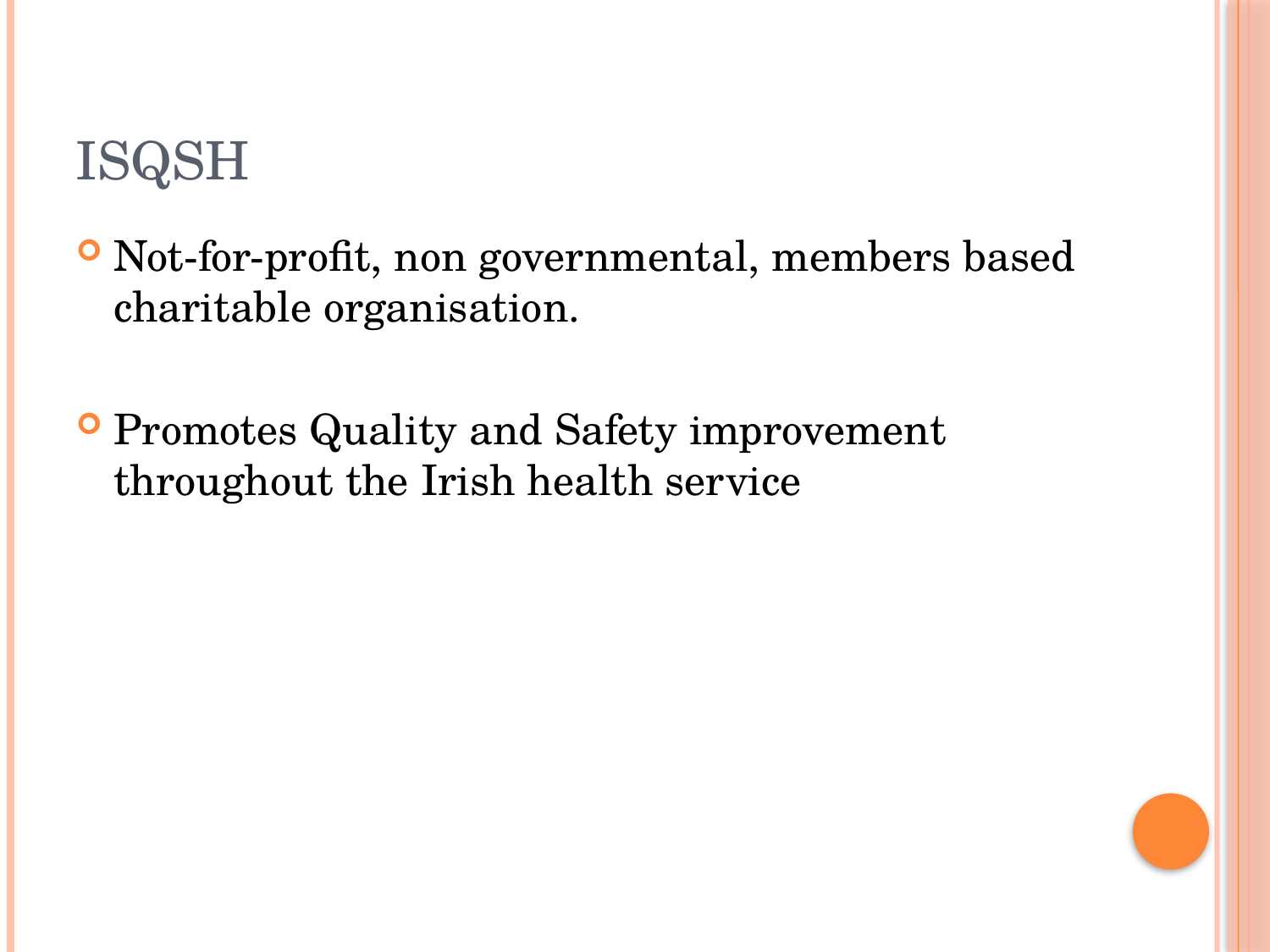

# ISQSH
Not-for-profit, non governmental, members based charitable organisation.

Promotes Quality and Safety improvement throughout the Irish health service